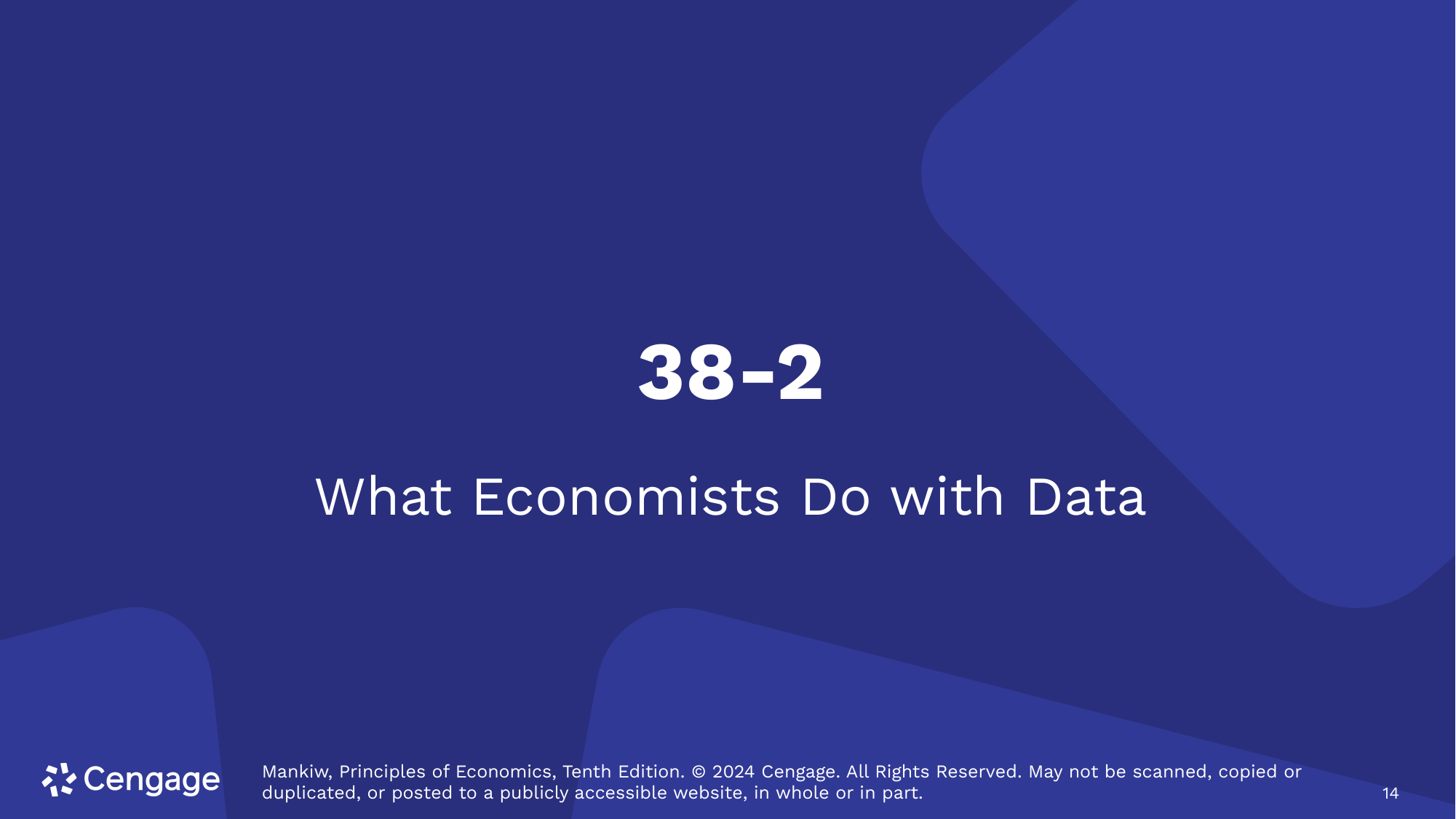

# 38-2
What Economists Do with Data